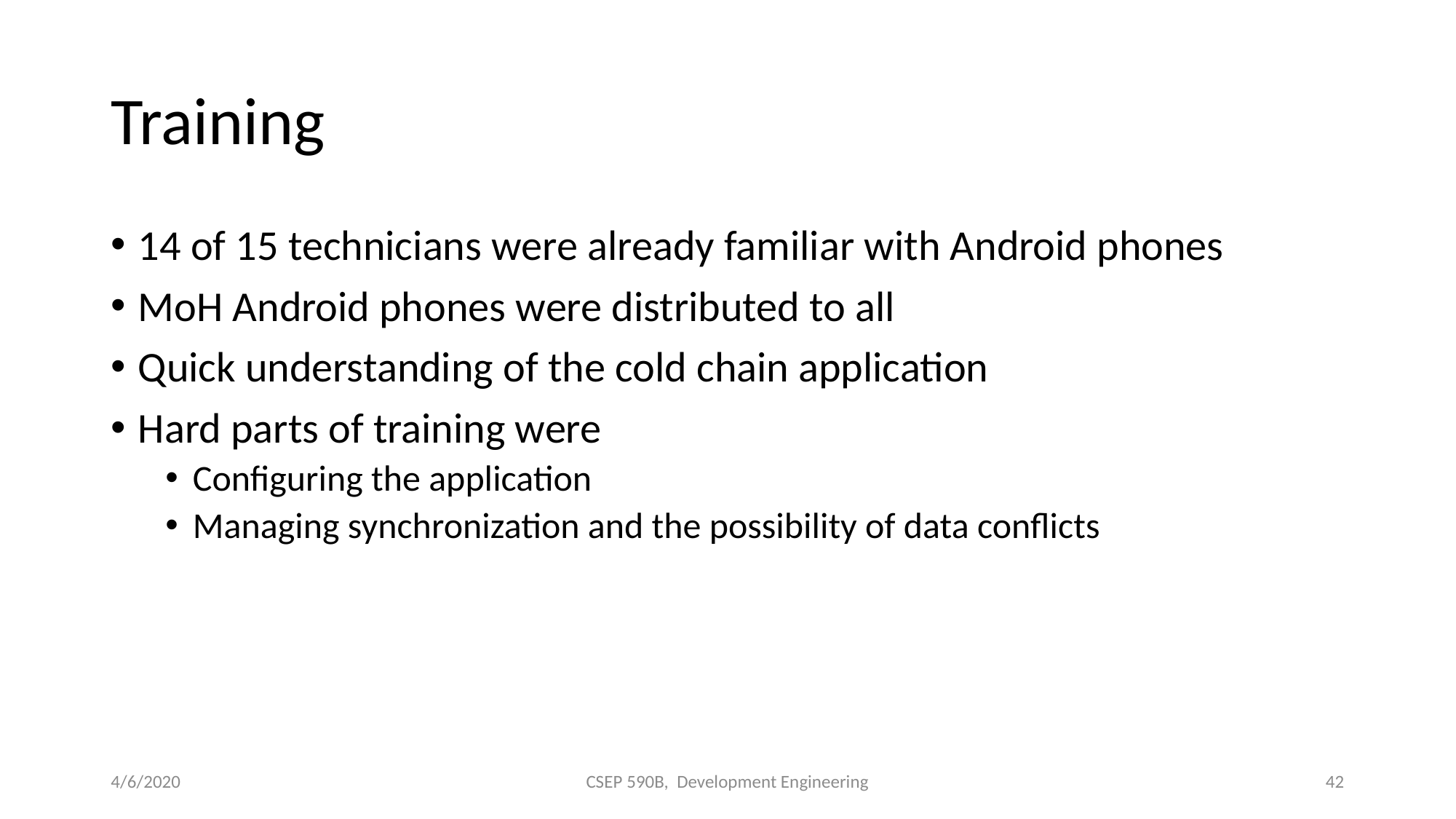

# Training
14 of 15 technicians were already familiar with Android phones
MoH Android phones were distributed to all
Quick understanding of the cold chain application
Hard parts of training were
Configuring the application
Managing synchronization and the possibility of data conflicts
4/6/2020
CSEP 590B,  Development Engineering
42